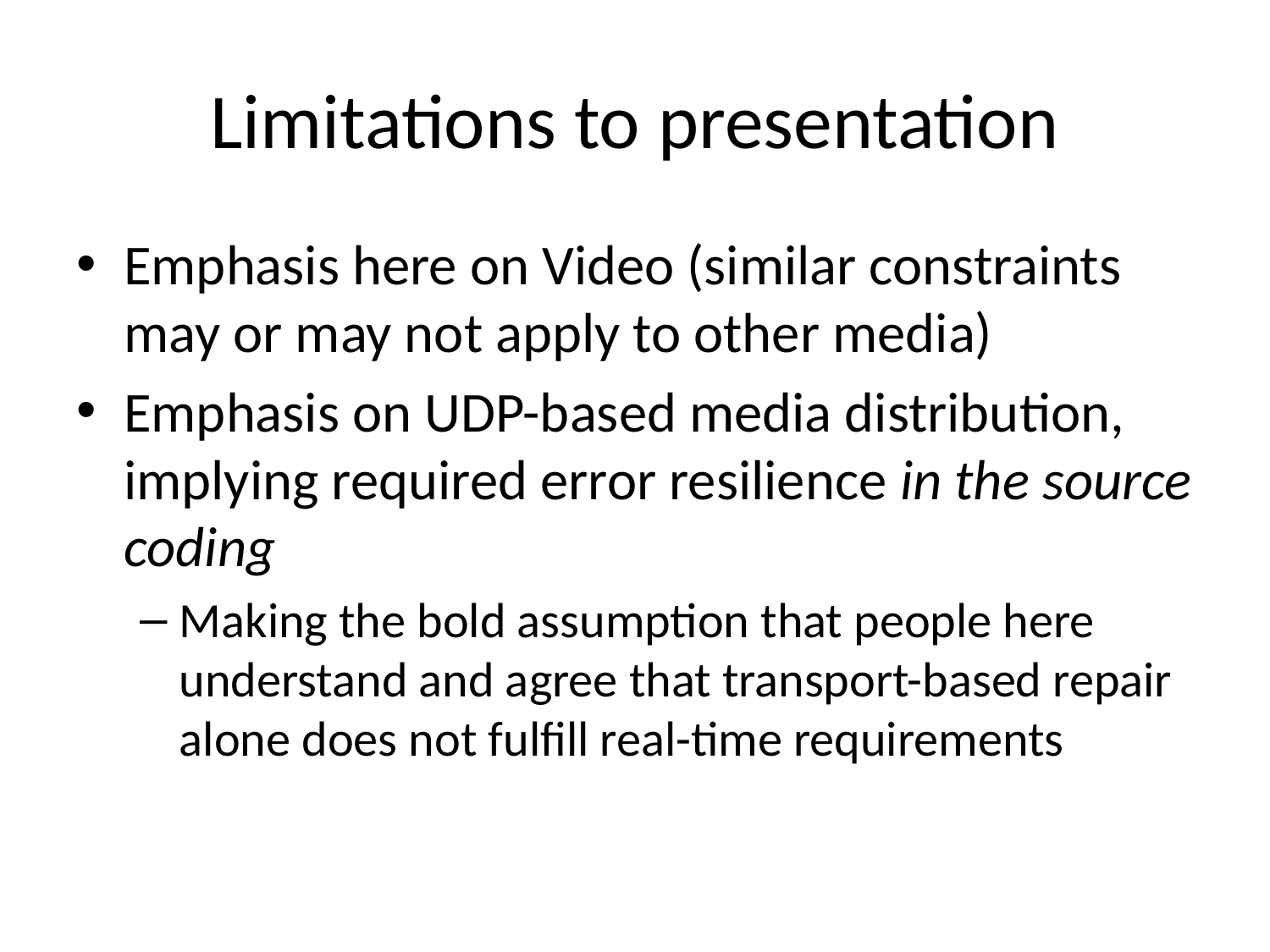

# Limitations to presentation
Emphasis here on Video (similar constraints may or may not apply to other media)
Emphasis on UDP-based media distribution, implying required error resilience in the source coding
Making the bold assumption that people here understand and agree that transport-based repair alone does not fulfill real-time requirements